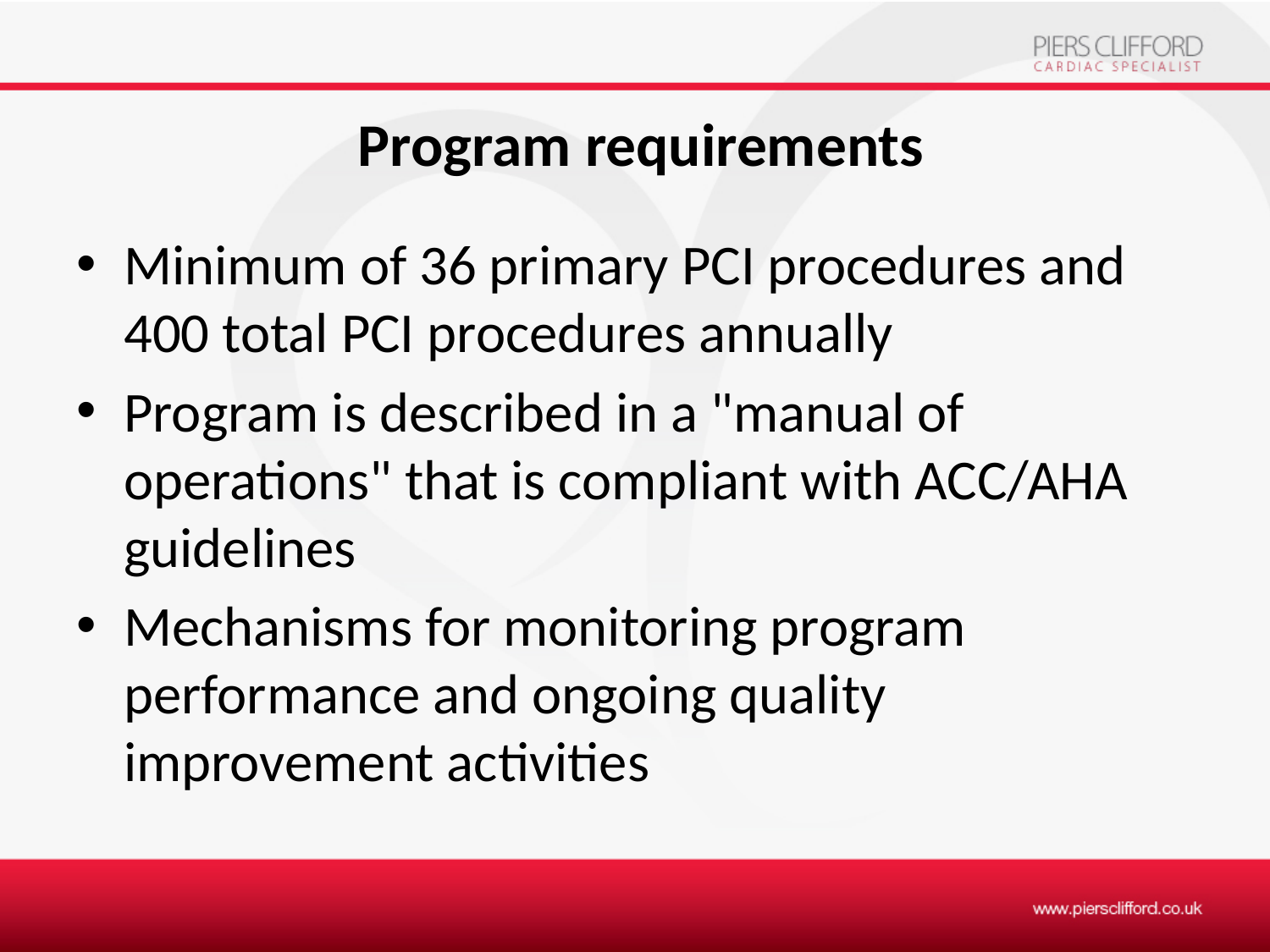

# Program requirements
Minimum of 36 primary PCI procedures and 400 total PCI procedures annually
Program is described in a "manual of operations" that is compliant with ACC/AHA guidelines
Mechanisms for monitoring program performance and ongoing quality improvement activities